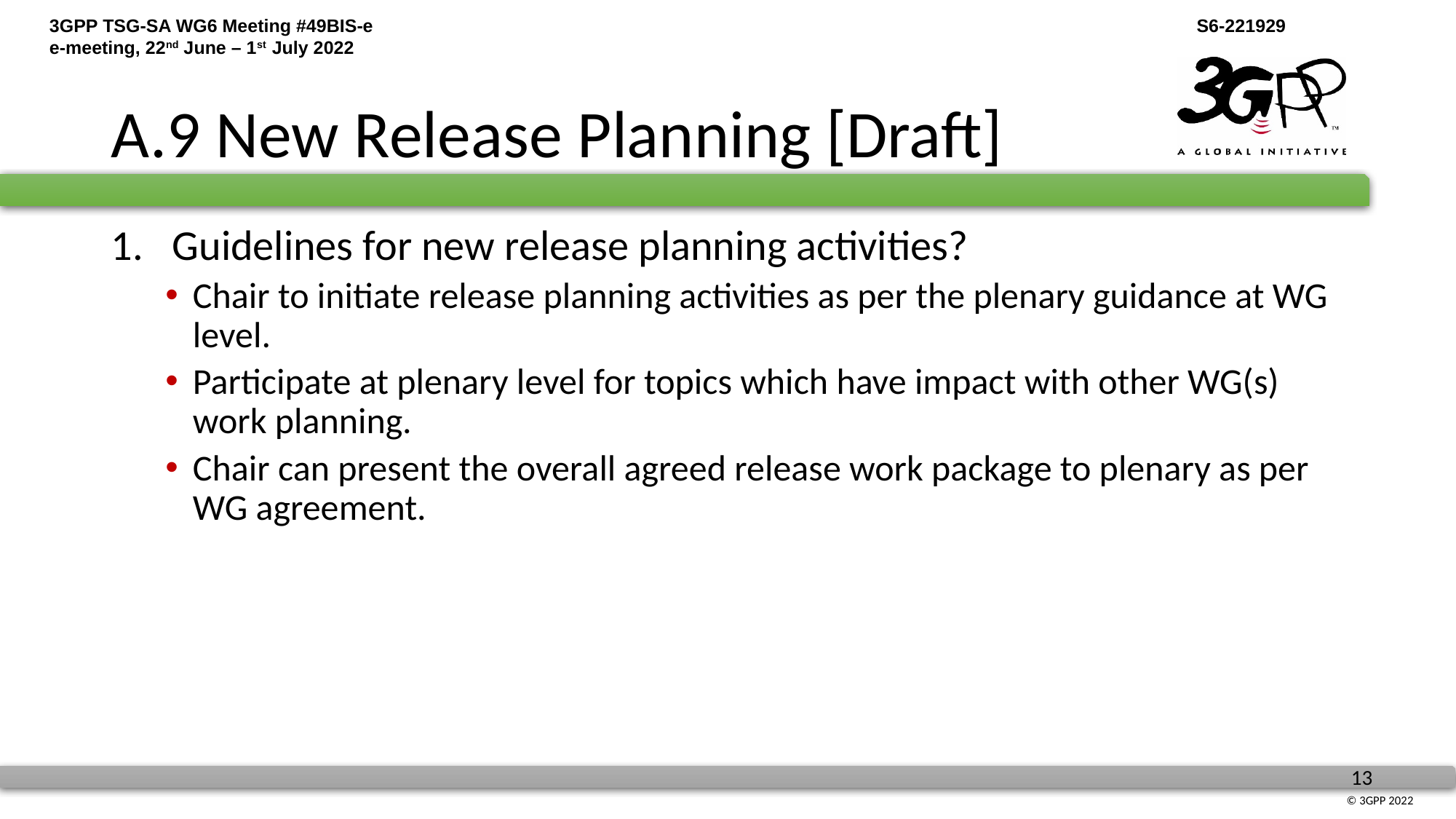

# A.9 New Release Planning [Draft]
Guidelines for new release planning activities?
Chair to initiate release planning activities as per the plenary guidance at WG level.
Participate at plenary level for topics which have impact with other WG(s) work planning.
Chair can present the overall agreed release work package to plenary as per WG agreement.